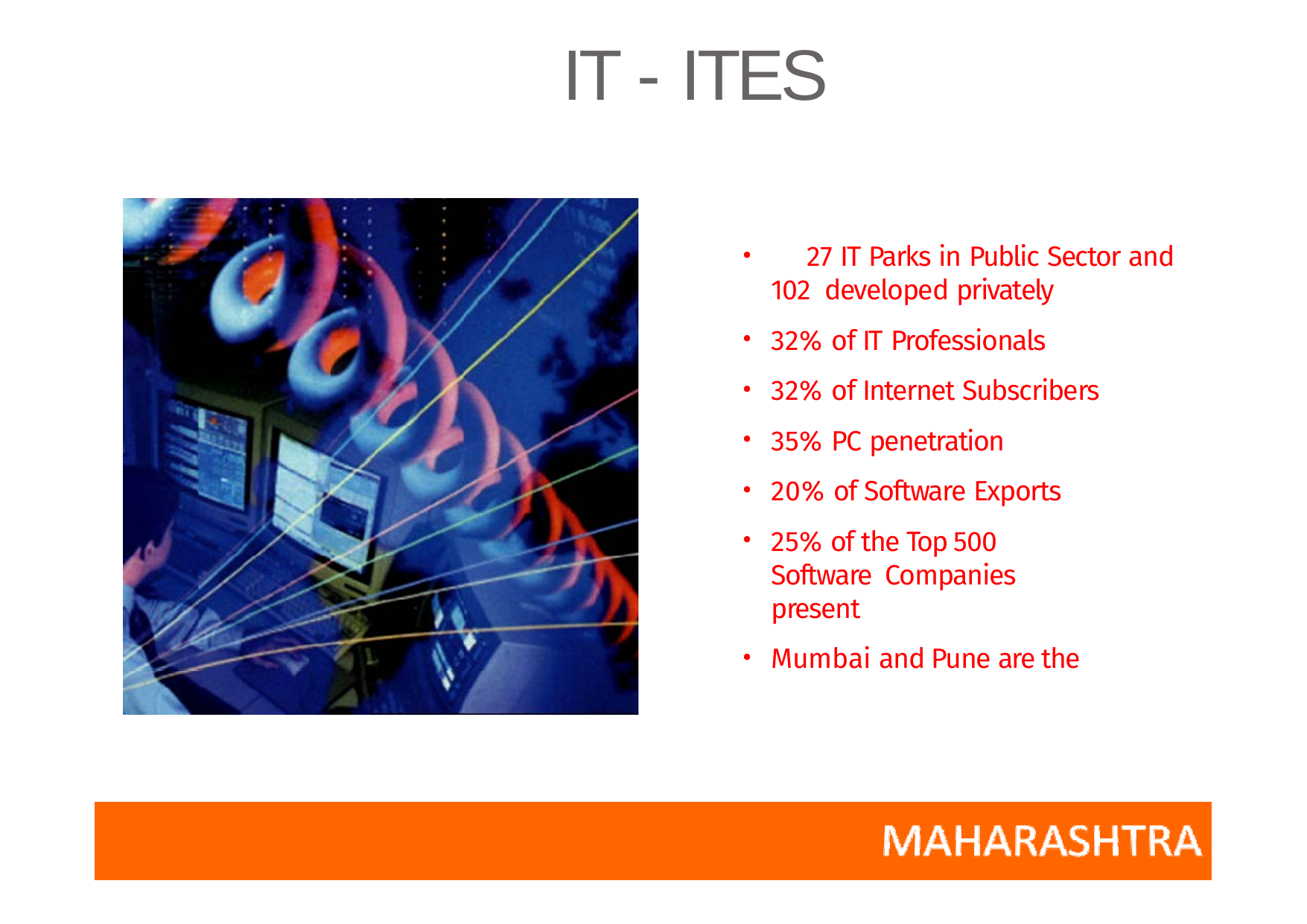

# IT ‐ ITES

	27 IT Parks in Public Sector and 102  developed privately
32% of IT Professionals
32% of Internet Subscribers
35% PC penetration
20% of Software Exports
25% of the Top 500 Software  Companies present
Mumbai and Pune are the Key  Centers

Dainik Bhaskar Group